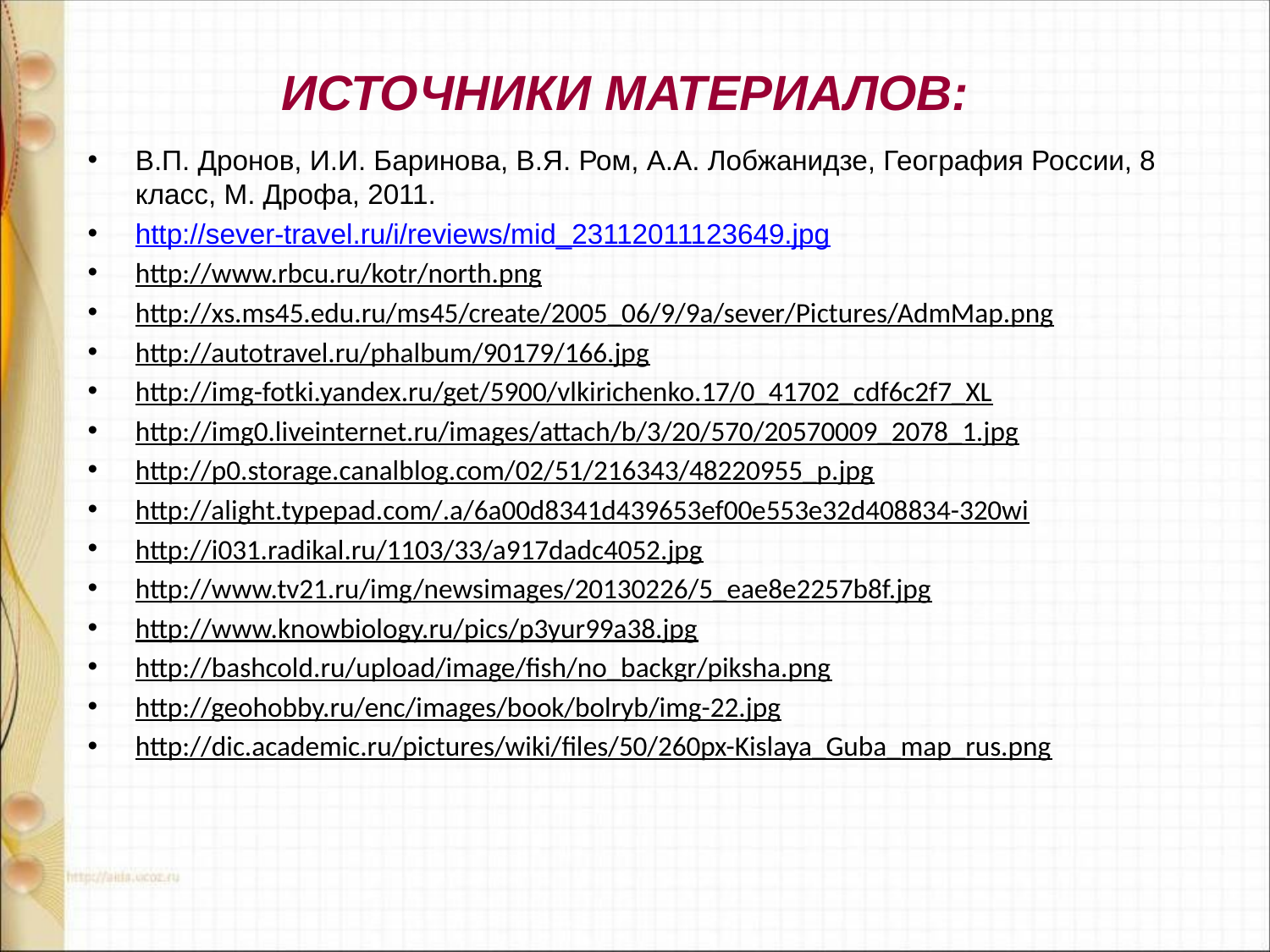

# ИСТОЧНИКИ МАТЕРИАЛОВ:
В.П. Дронов, И.И. Баринова, В.Я. Ром, А.А. Лобжанидзе, География России, 8 класс, М. Дрофа, 2011.
http://sever-travel.ru/i/reviews/mid_23112011123649.jpg
http://www.rbcu.ru/kotr/north.png
http://xs.ms45.edu.ru/ms45/create/2005_06/9/9a/sever/Pictures/AdmMap.png
http://autotravel.ru/phalbum/90179/166.jpg
http://img-fotki.yandex.ru/get/5900/vlkirichenko.17/0_41702_cdf6c2f7_XL
http://img0.liveinternet.ru/images/attach/b/3/20/570/20570009_2078_1.jpg
http://p0.storage.canalblog.com/02/51/216343/48220955_p.jpg
http://alight.typepad.com/.a/6a00d8341d439653ef00e553e32d408834-320wi
http://i031.radikal.ru/1103/33/a917dadc4052.jpg
http://www.tv21.ru/img/newsimages/20130226/5_eae8e2257b8f.jpg
http://www.knowbiology.ru/pics/p3yur99a38.jpg
http://bashcold.ru/upload/image/fish/no_backgr/piksha.png
http://geohobby.ru/enc/images/book/bolryb/img-22.jpg
http://dic.academic.ru/pictures/wiki/files/50/260px-Kislaya_Guba_map_rus.png